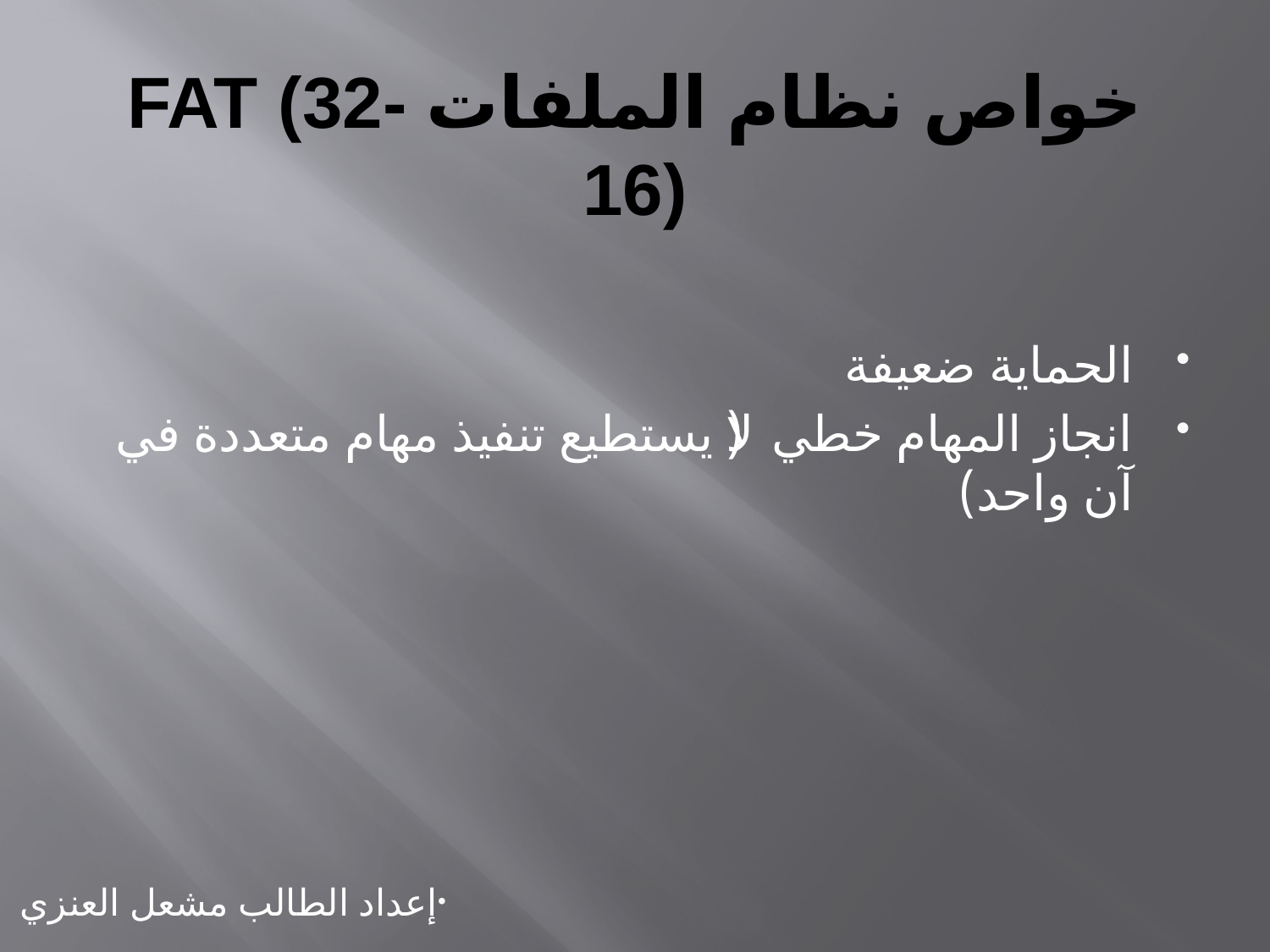

# خواص نظام الملفات FAT (32-16)
الحماية ضعيفة
انجاز المهام خطي(لا يستطيع تنفيذ مهام متعددة في آن واحد)

إعداد الطالب مشعل العنزي